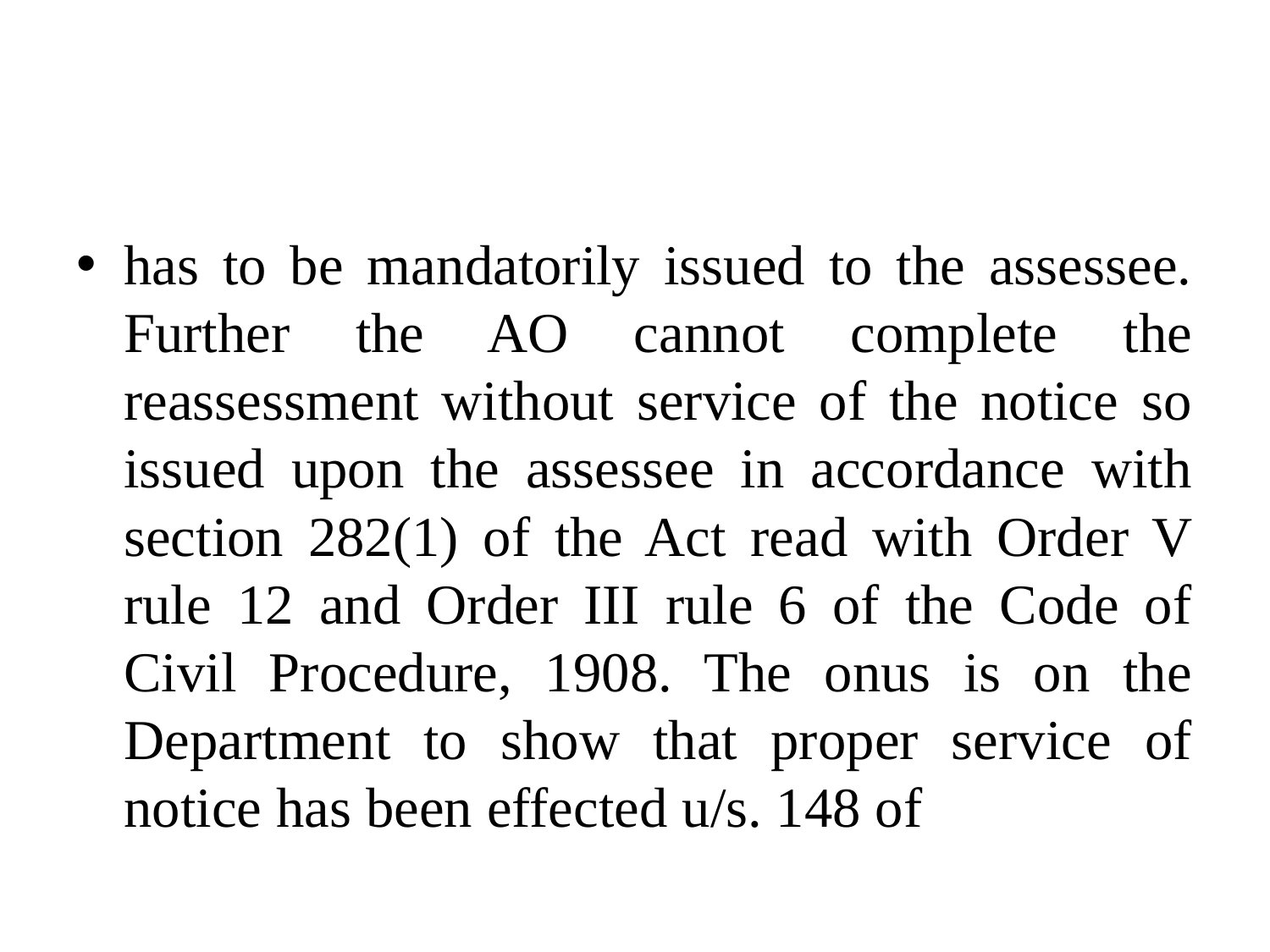

#
has to be mandatorily issued to the assessee. Further the AO cannot complete the reassessment without service of the notice so issued upon the assessee in accordance with section 282(1) of the Act read with Order V rule 12 and Order III rule 6 of the Code of Civil Procedure, 1908. The onus is on the Department to show that proper service of notice has been effected u/s. 148 of